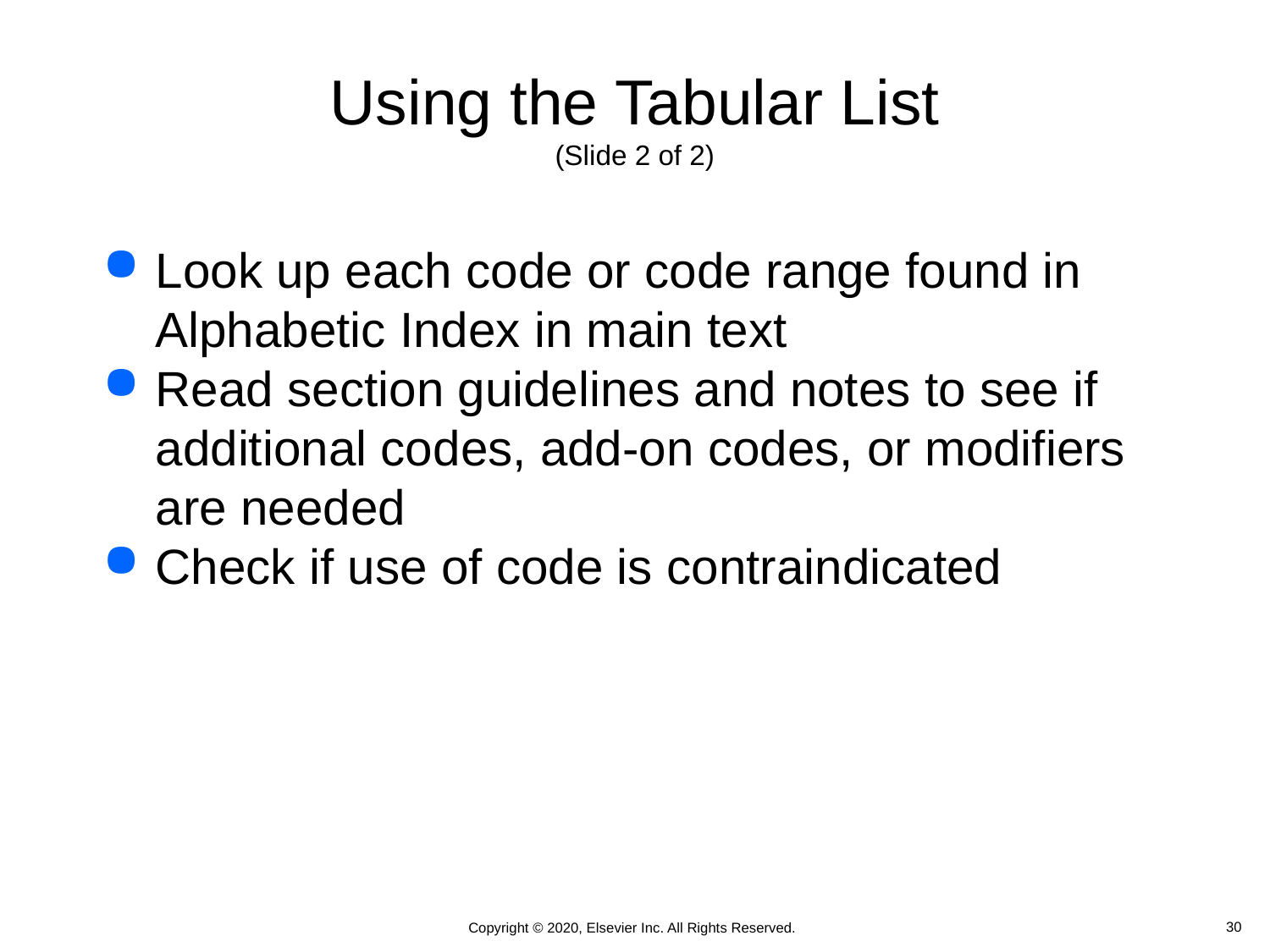

# Using the Tabular List (Slide 2 of 2)
Look up each code or code range found in Alphabetic Index in main text
Read section guidelines and notes to see if additional codes, add-on codes, or modifiers are needed
Check if use of code is contraindicated
 30